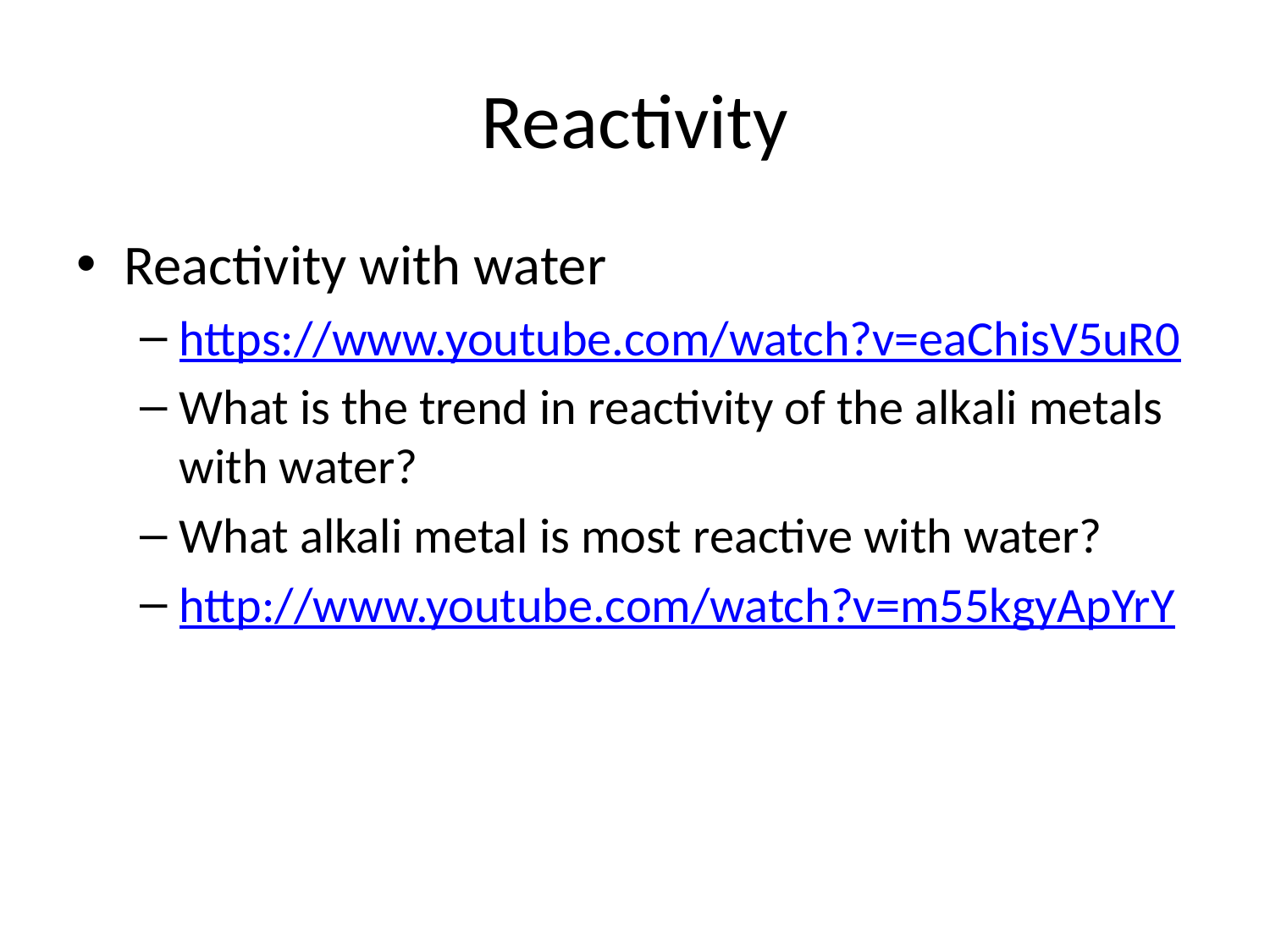

# Reactivity
Reactivity with water
https://www.youtube.com/watch?v=eaChisV5uR0
What is the trend in reactivity of the alkali metals with water?
What alkali metal is most reactive with water?
http://www.youtube.com/watch?v=m55kgyApYrY